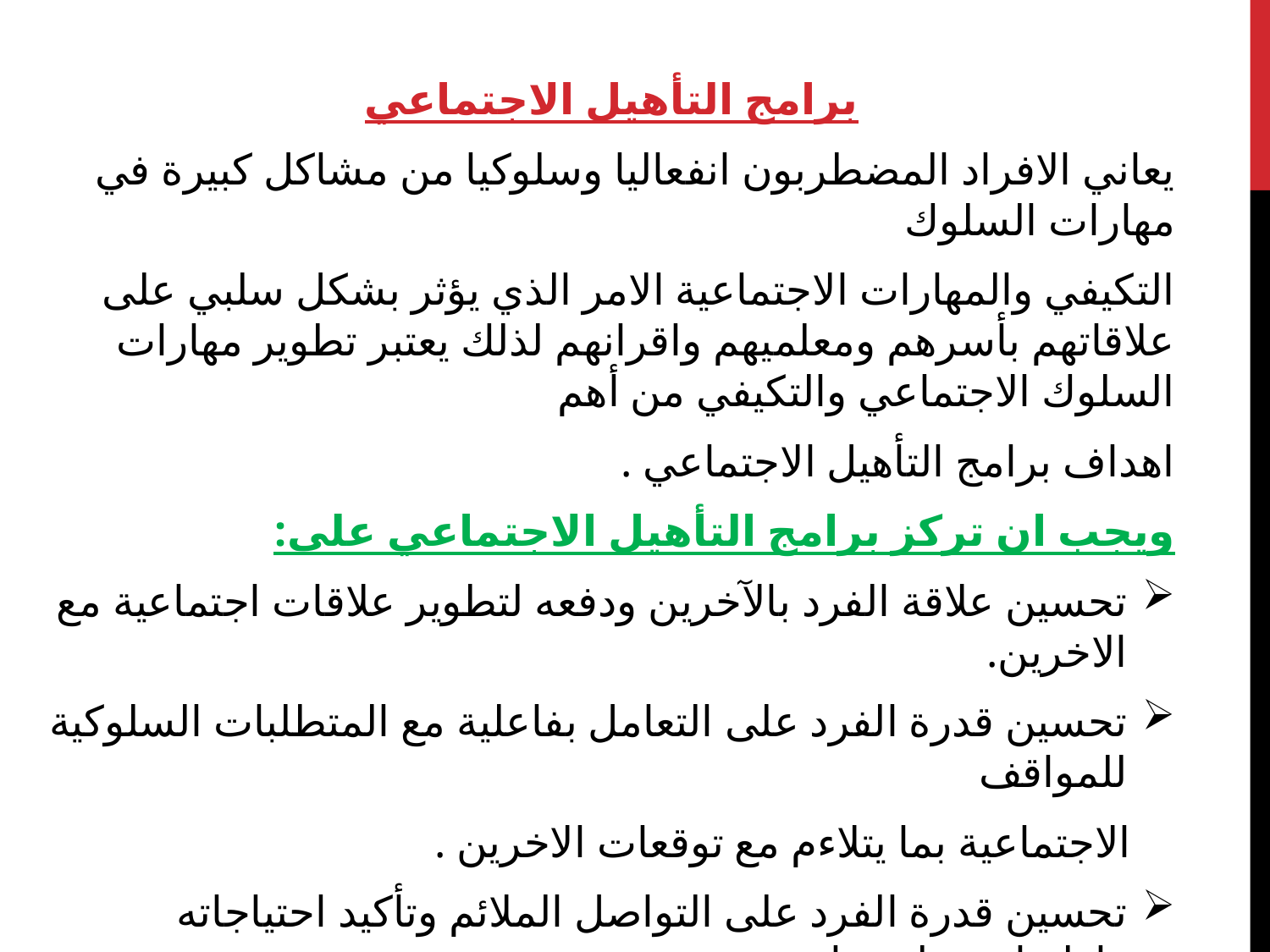

برامج التأهيل الاجتماعي
يعاني الافراد المضطربون انفعاليا وسلوكيا من مشاكل كبيرة في مهارات السلوك
التكيفي والمهارات الاجتماعية الامر الذي يؤثر بشكل سلبي على علاقاتهم بأسرهم ومعلميهم واقرانهم لذلك يعتبر تطوير مهارات السلوك الاجتماعي والتكيفي من أهم
اهداف برامج التأهيل الاجتماعي .
ويجب ان تركز برامج التأهيل الاجتماعي على:
تحسين علاقة الفرد بالآخرين ودفعه لتطوير علاقات اجتماعية مع الاخرين.
تحسين قدرة الفرد على التعامل بفاعلية مع المتطلبات السلوكية للمواقف
    الاجتماعية بما يتلاءم مع توقعات الاخرين .
تحسين قدرة الفرد على التواصل الملائم وتأكيد احتياجاته واولوياته وطموحاته
تعديل اتجاهات افراد الاسرة والأقران والمعلمين وخلق مناخ اجتماعي تعاوني
    لمساعدة الفرد على الاستجابة الملائمة للمتطلبات الاجتماعية .